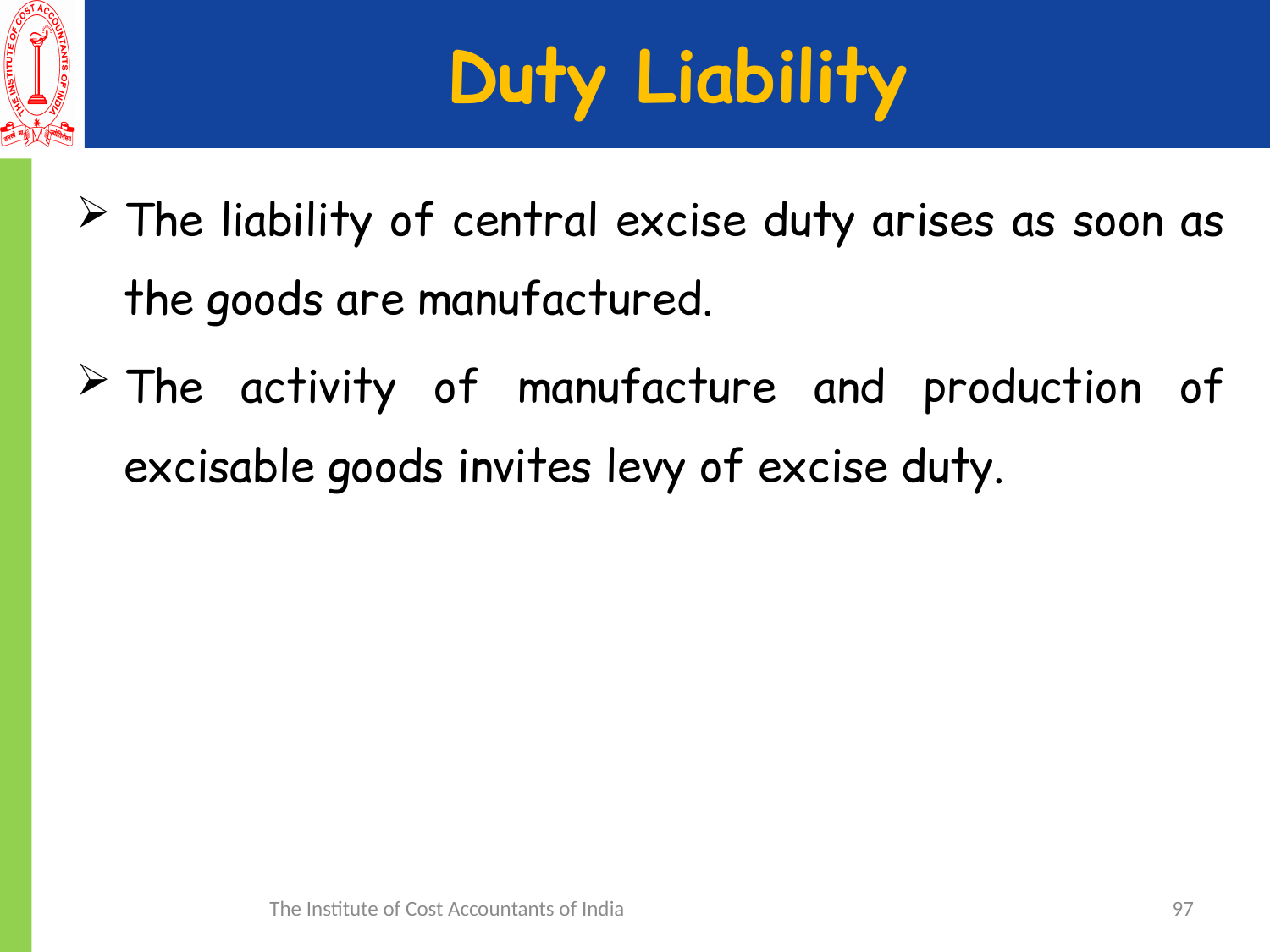

# Duty Liability
The liability of central excise duty arises as soon as the goods are manufactured.
The activity of manufacture and production of excisable goods invites levy of excise duty.

The Institute of Cost Accountants of India
97